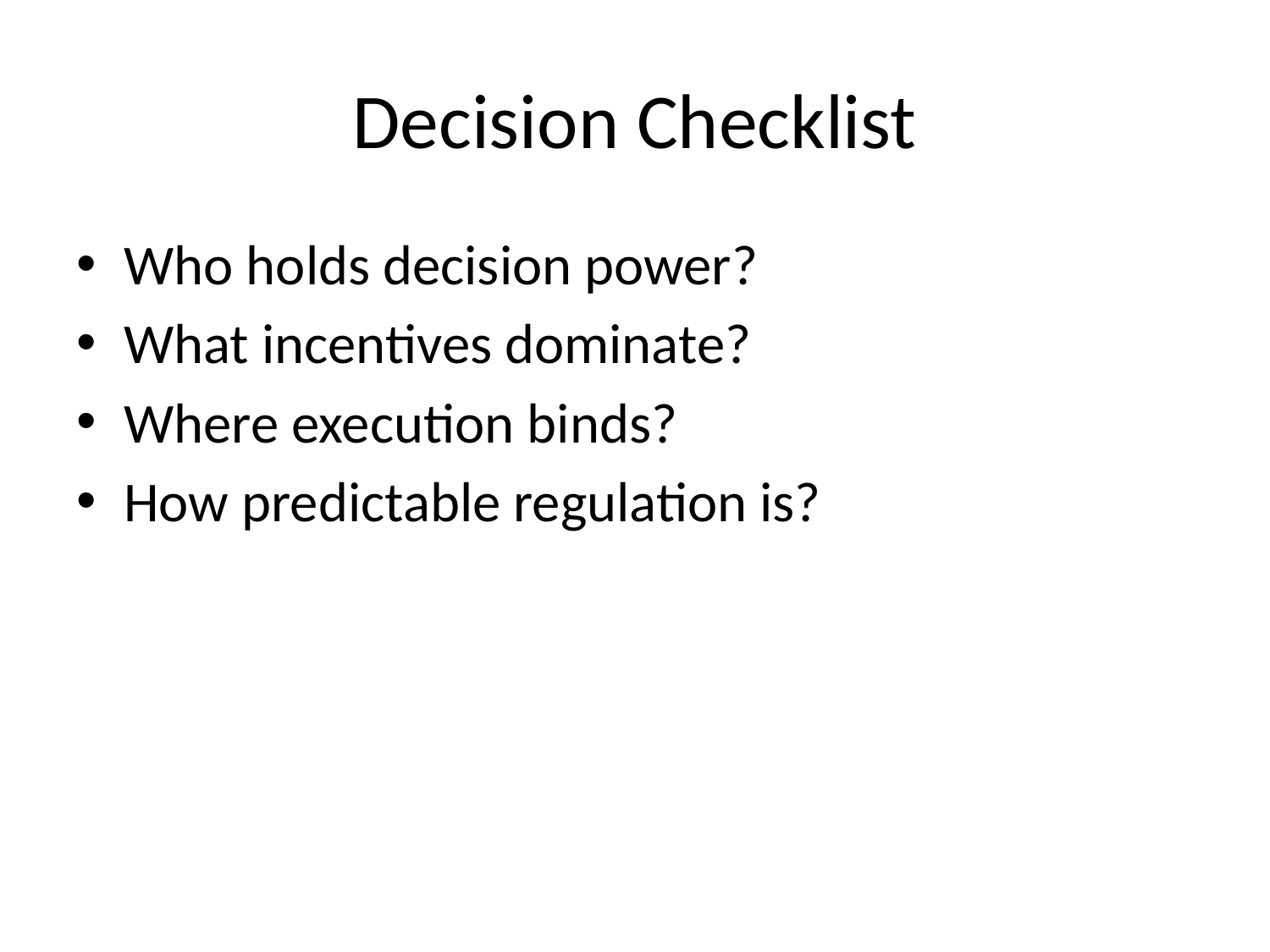

# Decision Checklist
Who holds decision power?
What incentives dominate?
Where execution binds?
How predictable regulation is?